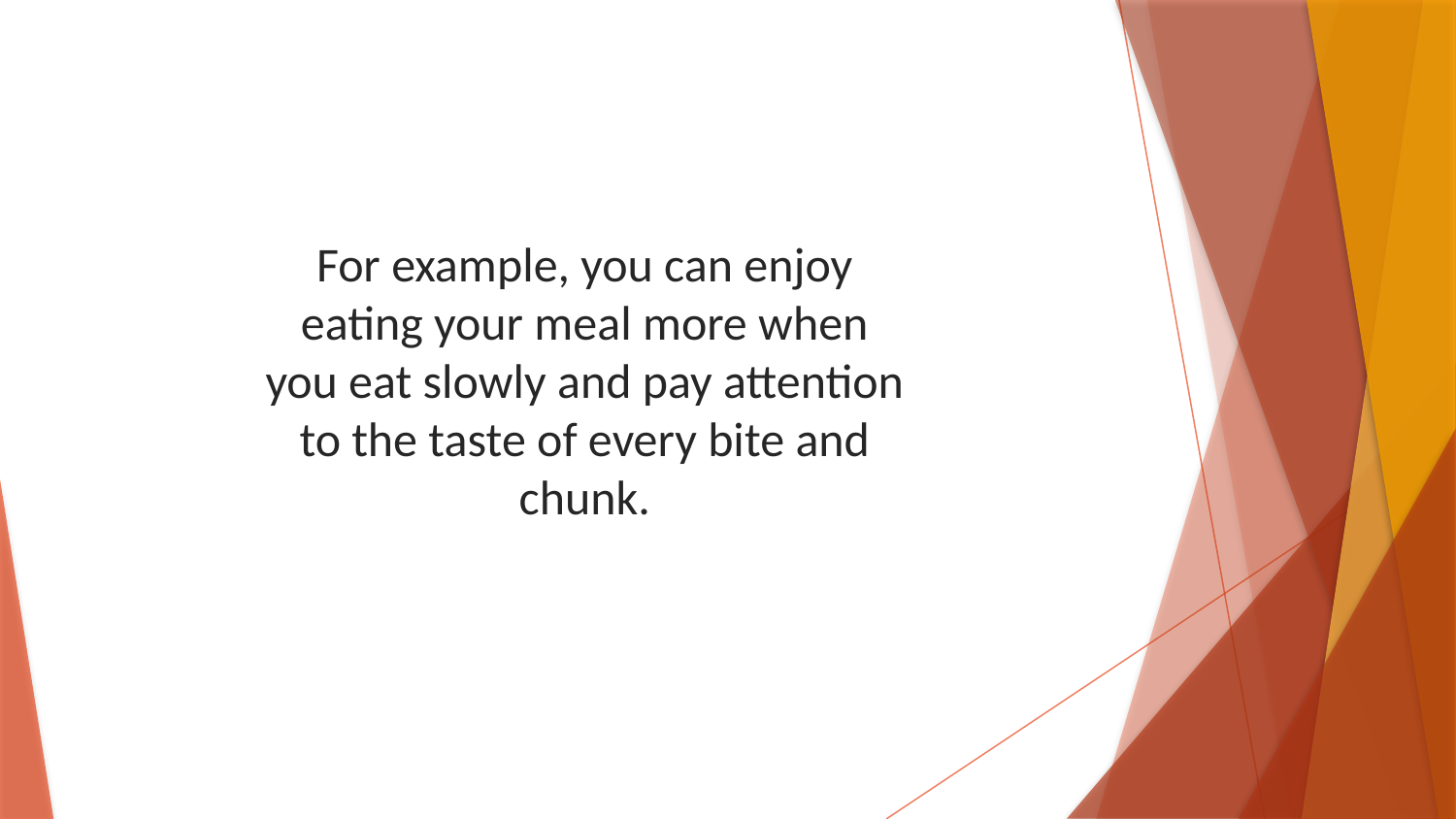

For example, you can enjoy eating your meal more when you eat slowly and pay attention to the taste of every bite and chunk.